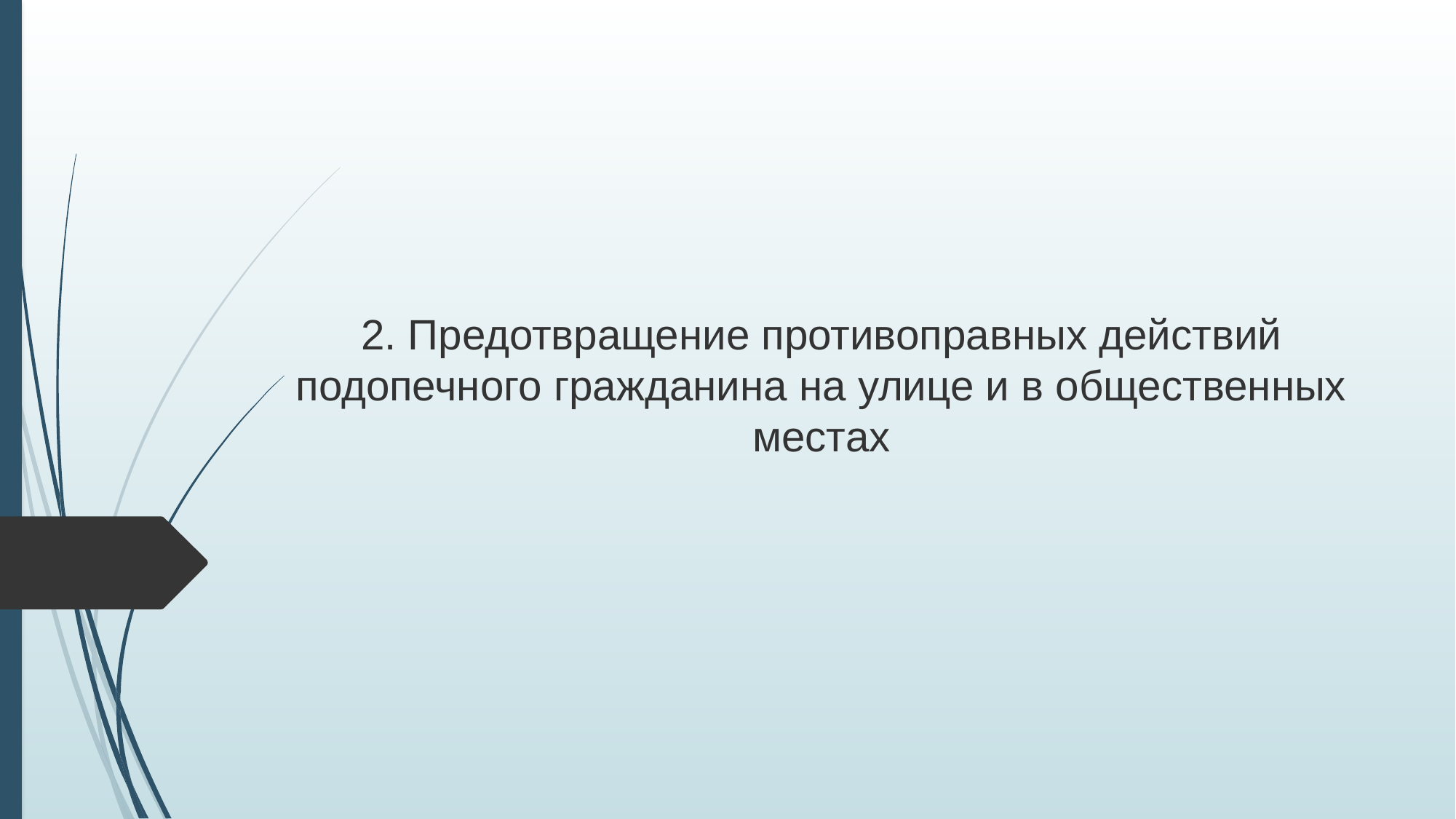

2. Предотвращение противоправных действий подопечного гражданина на улице и в общественных местах